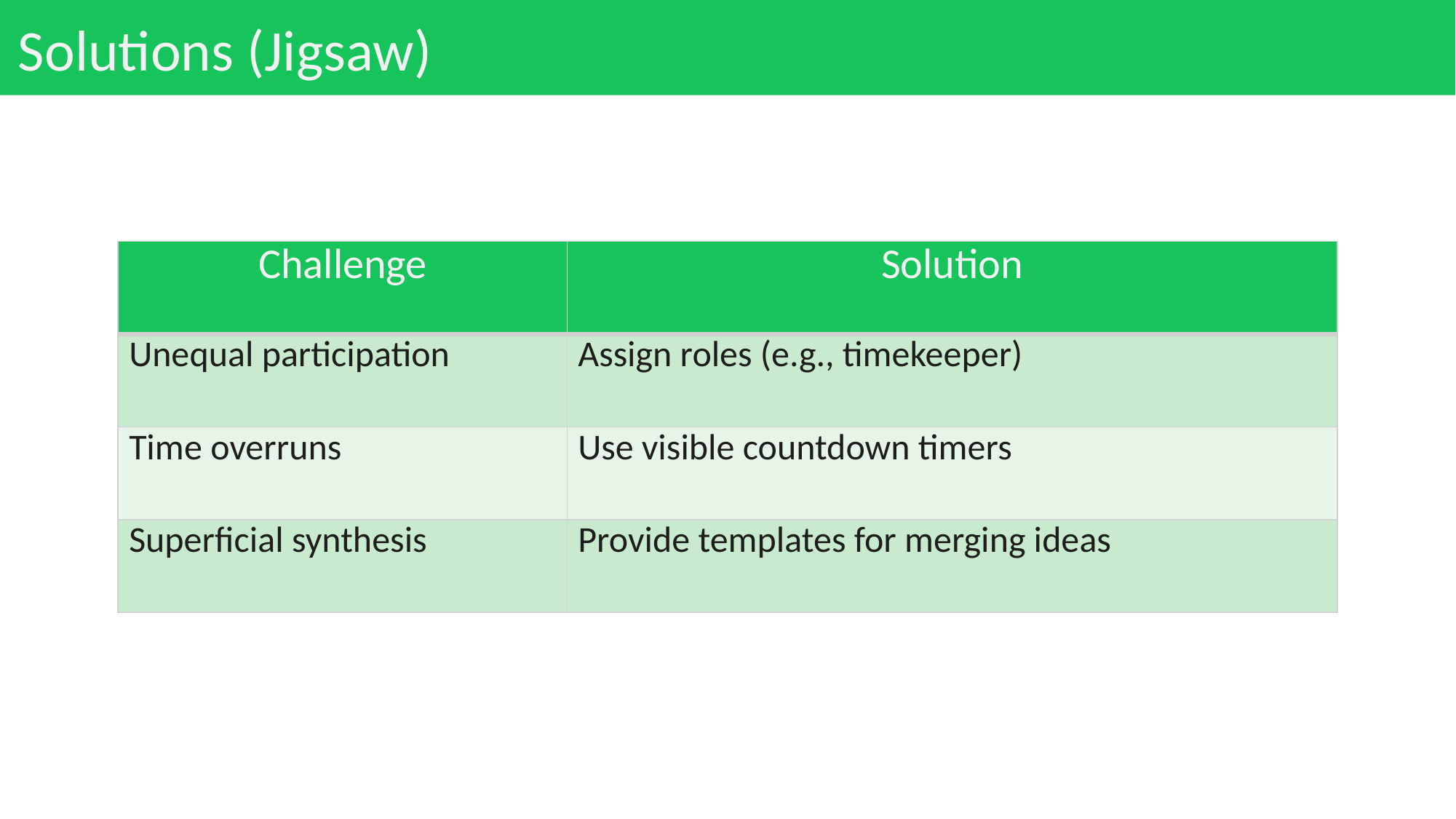

# Solutions (Jigsaw)
| Challenge | Solution |
| --- | --- |
| Unequal participation | Assign roles (e.g., timekeeper) |
| Time overruns | Use visible countdown timers |
| Superficial synthesis | Provide templates for merging ideas |